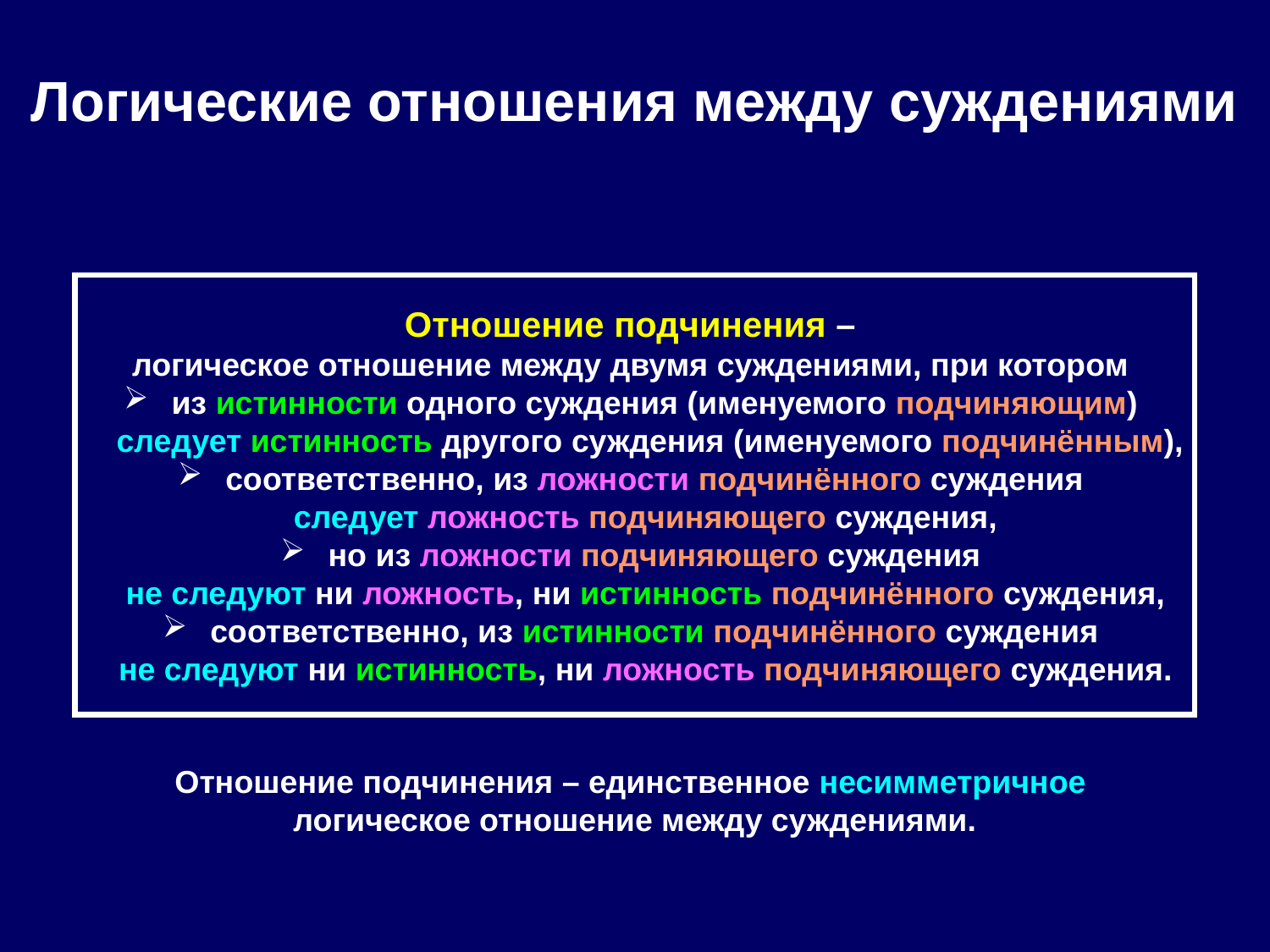

# Логические отношения между суждениями
Отношение подчинения –
логическое отношение между двумя суждениями, при котором
  из истинности одного суждения (именуемого подчиняющим)
следует истинность другого суждения (именуемого подчинённым),
  соответственно, из ложности подчинённого суждения
следует ложность подчиняющего суждения,
  но из ложности подчиняющего суждения
не следуют ни ложность, ни истинность подчинённого суждения,
  соответственно, из истинности подчинённого суждения
не следуют ни истинность, ни ложность подчиняющего суждения.
Отношение подчинения – единственное несимметричное
логическое отношение между суждениями.